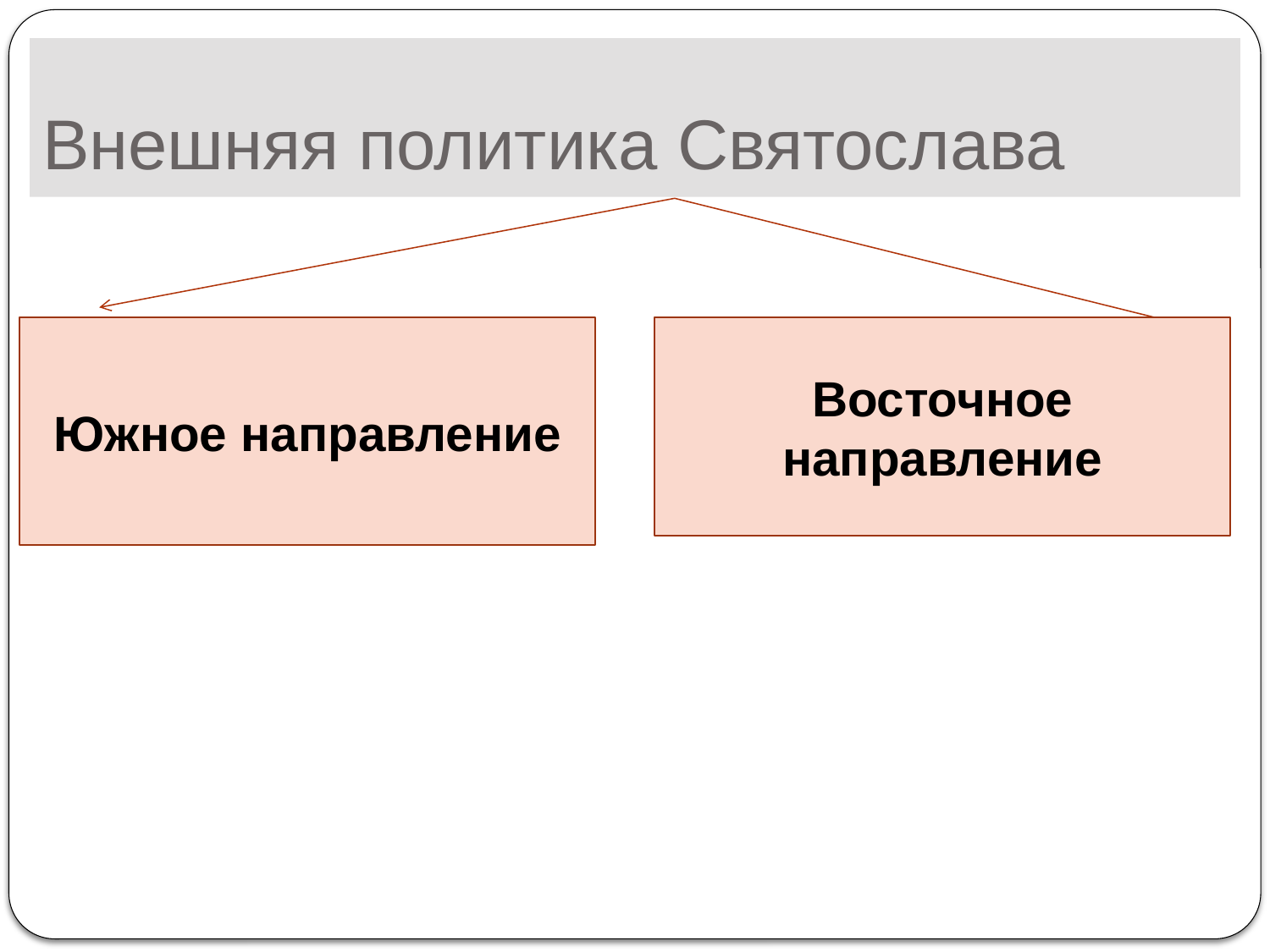

# Внешняя политика Святослава
Южное направление
Восточное направление